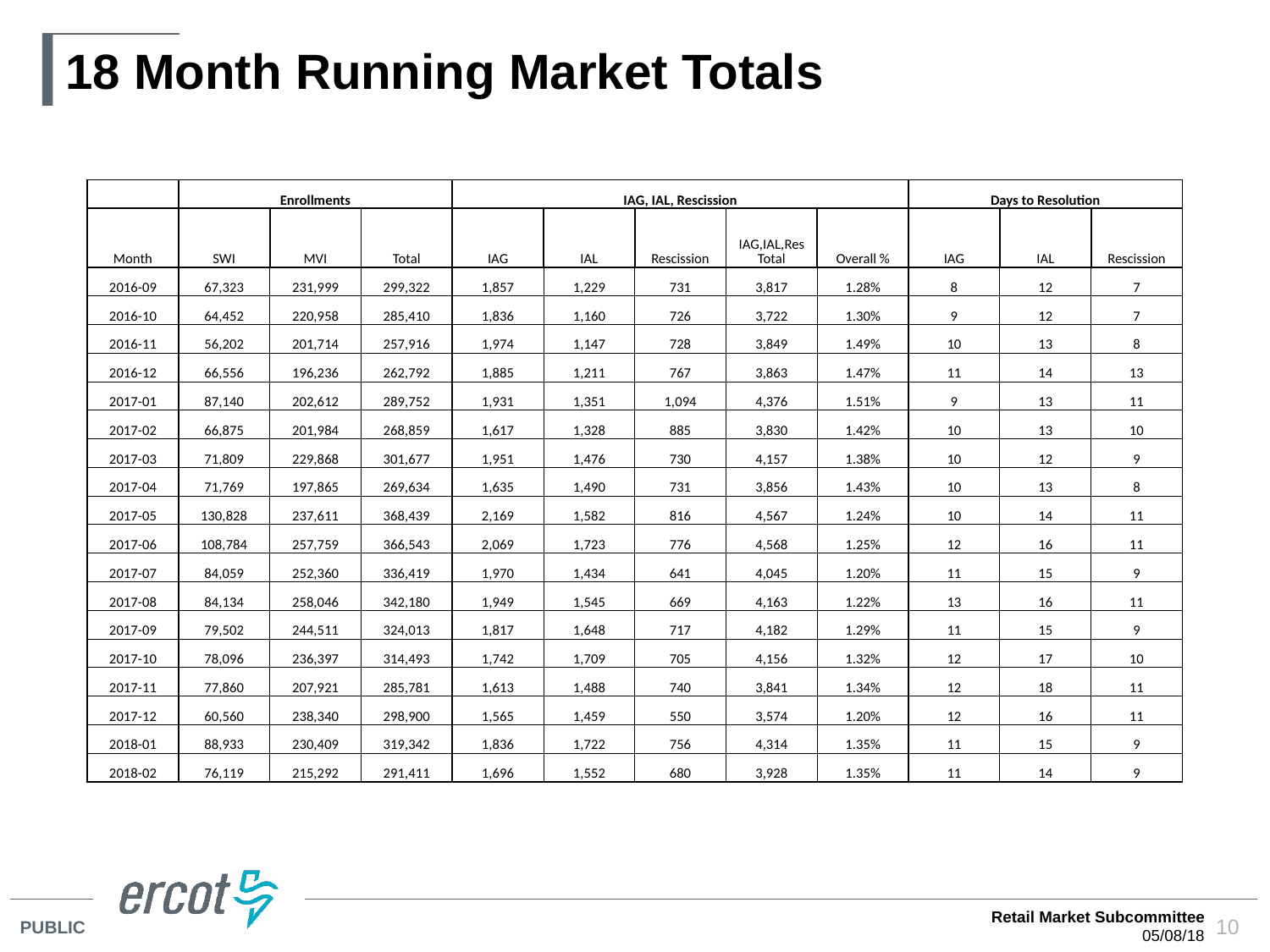

# 18 Month Running Market Totals
|  | Enrollments |  |  | IAG, IAL, Rescission |  |  |  |  | Days to Resolution |  |  |
| --- | --- | --- | --- | --- | --- | --- | --- | --- | --- | --- | --- |
| Month | SWI | MVI | Total | IAG | IAL | Rescission | IAG,IAL,Res Total | Overall % | IAG | IAL | Rescission |
| 2016-09 | 67,323 | 231,999 | 299,322 | 1,857 | 1,229 | 731 | 3,817 | 1.28% | 8 | 12 | 7 |
| 2016-10 | 64,452 | 220,958 | 285,410 | 1,836 | 1,160 | 726 | 3,722 | 1.30% | 9 | 12 | 7 |
| 2016-11 | 56,202 | 201,714 | 257,916 | 1,974 | 1,147 | 728 | 3,849 | 1.49% | 10 | 13 | 8 |
| 2016-12 | 66,556 | 196,236 | 262,792 | 1,885 | 1,211 | 767 | 3,863 | 1.47% | 11 | 14 | 13 |
| 2017-01 | 87,140 | 202,612 | 289,752 | 1,931 | 1,351 | 1,094 | 4,376 | 1.51% | 9 | 13 | 11 |
| 2017-02 | 66,875 | 201,984 | 268,859 | 1,617 | 1,328 | 885 | 3,830 | 1.42% | 10 | 13 | 10 |
| 2017-03 | 71,809 | 229,868 | 301,677 | 1,951 | 1,476 | 730 | 4,157 | 1.38% | 10 | 12 | 9 |
| 2017-04 | 71,769 | 197,865 | 269,634 | 1,635 | 1,490 | 731 | 3,856 | 1.43% | 10 | 13 | 8 |
| 2017-05 | 130,828 | 237,611 | 368,439 | 2,169 | 1,582 | 816 | 4,567 | 1.24% | 10 | 14 | 11 |
| 2017-06 | 108,784 | 257,759 | 366,543 | 2,069 | 1,723 | 776 | 4,568 | 1.25% | 12 | 16 | 11 |
| 2017-07 | 84,059 | 252,360 | 336,419 | 1,970 | 1,434 | 641 | 4,045 | 1.20% | 11 | 15 | 9 |
| 2017-08 | 84,134 | 258,046 | 342,180 | 1,949 | 1,545 | 669 | 4,163 | 1.22% | 13 | 16 | 11 |
| 2017-09 | 79,502 | 244,511 | 324,013 | 1,817 | 1,648 | 717 | 4,182 | 1.29% | 11 | 15 | 9 |
| 2017-10 | 78,096 | 236,397 | 314,493 | 1,742 | 1,709 | 705 | 4,156 | 1.32% | 12 | 17 | 10 |
| 2017-11 | 77,860 | 207,921 | 285,781 | 1,613 | 1,488 | 740 | 3,841 | 1.34% | 12 | 18 | 11 |
| 2017-12 | 60,560 | 238,340 | 298,900 | 1,565 | 1,459 | 550 | 3,574 | 1.20% | 12 | 16 | 11 |
| 2018-01 | 88,933 | 230,409 | 319,342 | 1,836 | 1,722 | 756 | 4,314 | 1.35% | 11 | 15 | 9 |
| 2018-02 | 76,119 | 215,292 | 291,411 | 1,696 | 1,552 | 680 | 3,928 | 1.35% | 11 | 14 | 9 |
Retail Market Subcommittee
05/08/18
10